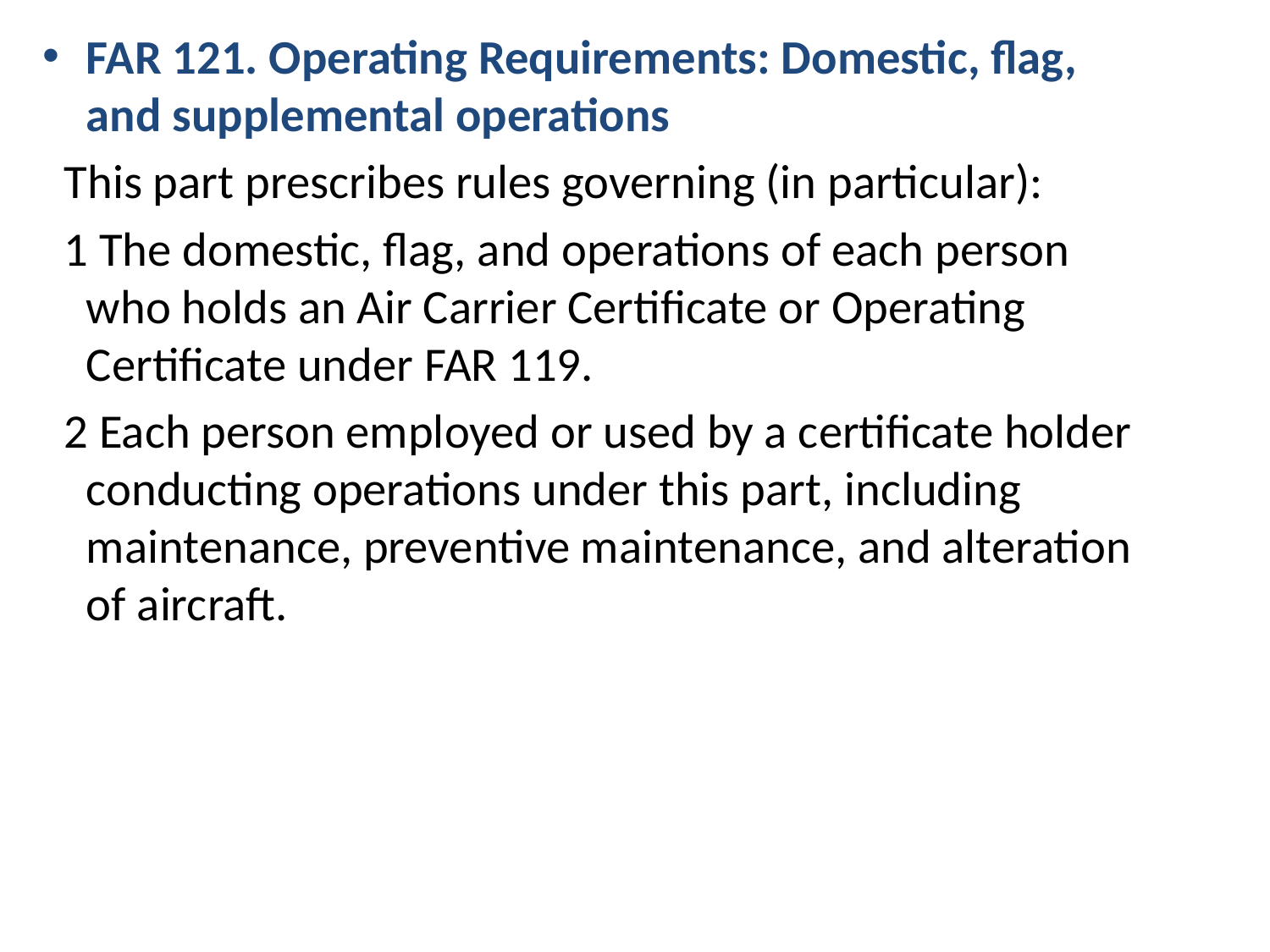

FAR 121. Operating Requirements: Domestic, flag, and supplemental operations
  This part prescribes rules governing (in particular):
  1 The domestic, flag, and operations of each person who holds an Air Carrier Certificate or Operating Certificate under FAR 119.
  2 Each person employed or used by a certificate holder conducting operations under this part, including maintenance, preventive maintenance, and alteration of aircraft.